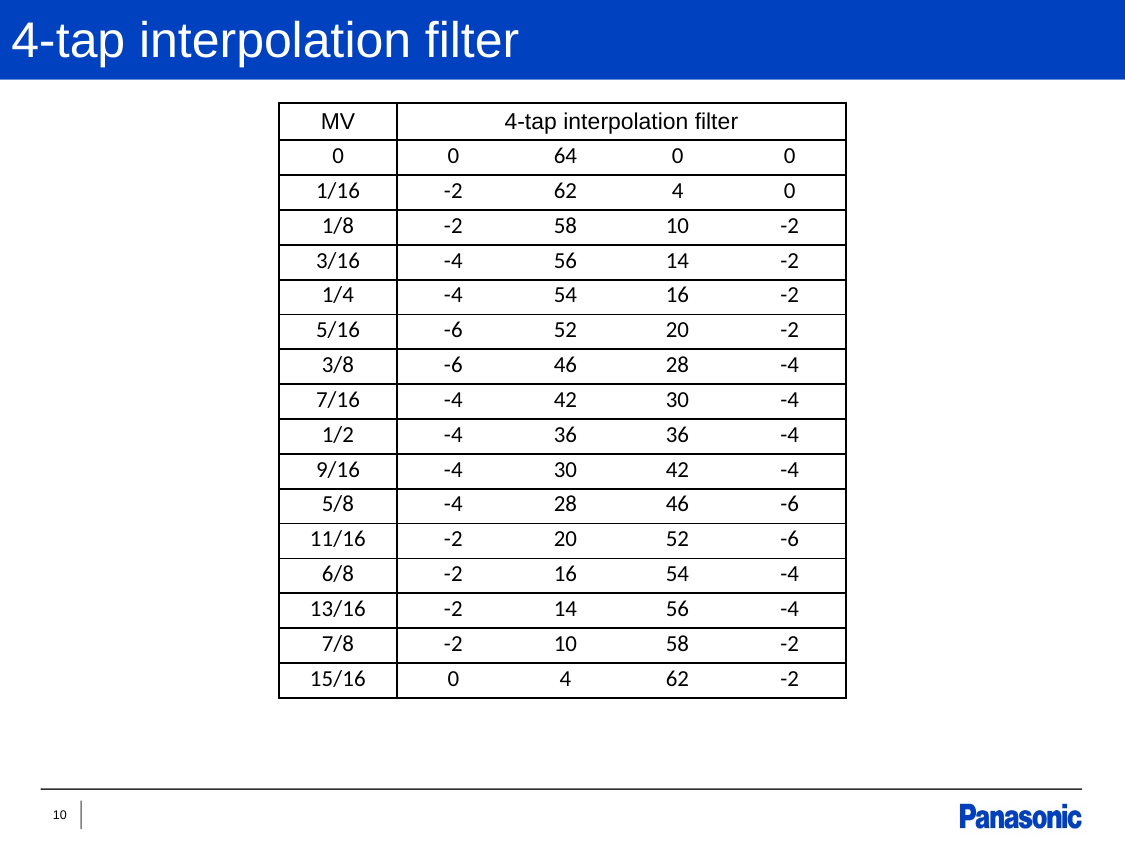

# 4-tap interpolation filter
| MV | 4-tap interpolation filter |  |  |  |
| --- | --- | --- | --- | --- |
| 0 | 0 | 64 | 0 | 0 |
| 1/16 | -2 | 62 | 4 | 0 |
| 1/8 | -2 | 58 | 10 | -2 |
| 3/16 | -4 | 56 | 14 | -2 |
| 1/4 | -4 | 54 | 16 | -2 |
| 5/16 | -6 | 52 | 20 | -2 |
| 3/8 | -6 | 46 | 28 | -4 |
| 7/16 | -4 | 42 | 30 | -4 |
| 1/2 | -4 | 36 | 36 | -4 |
| 9/16 | -4 | 30 | 42 | -4 |
| 5/8 | -4 | 28 | 46 | -6 |
| 11/16 | -2 | 20 | 52 | -6 |
| 6/8 | -2 | 16 | 54 | -4 |
| 13/16 | -2 | 14 | 56 | -4 |
| 7/8 | -2 | 10 | 58 | -2 |
| 15/16 | 0 | 4 | 62 | -2 |